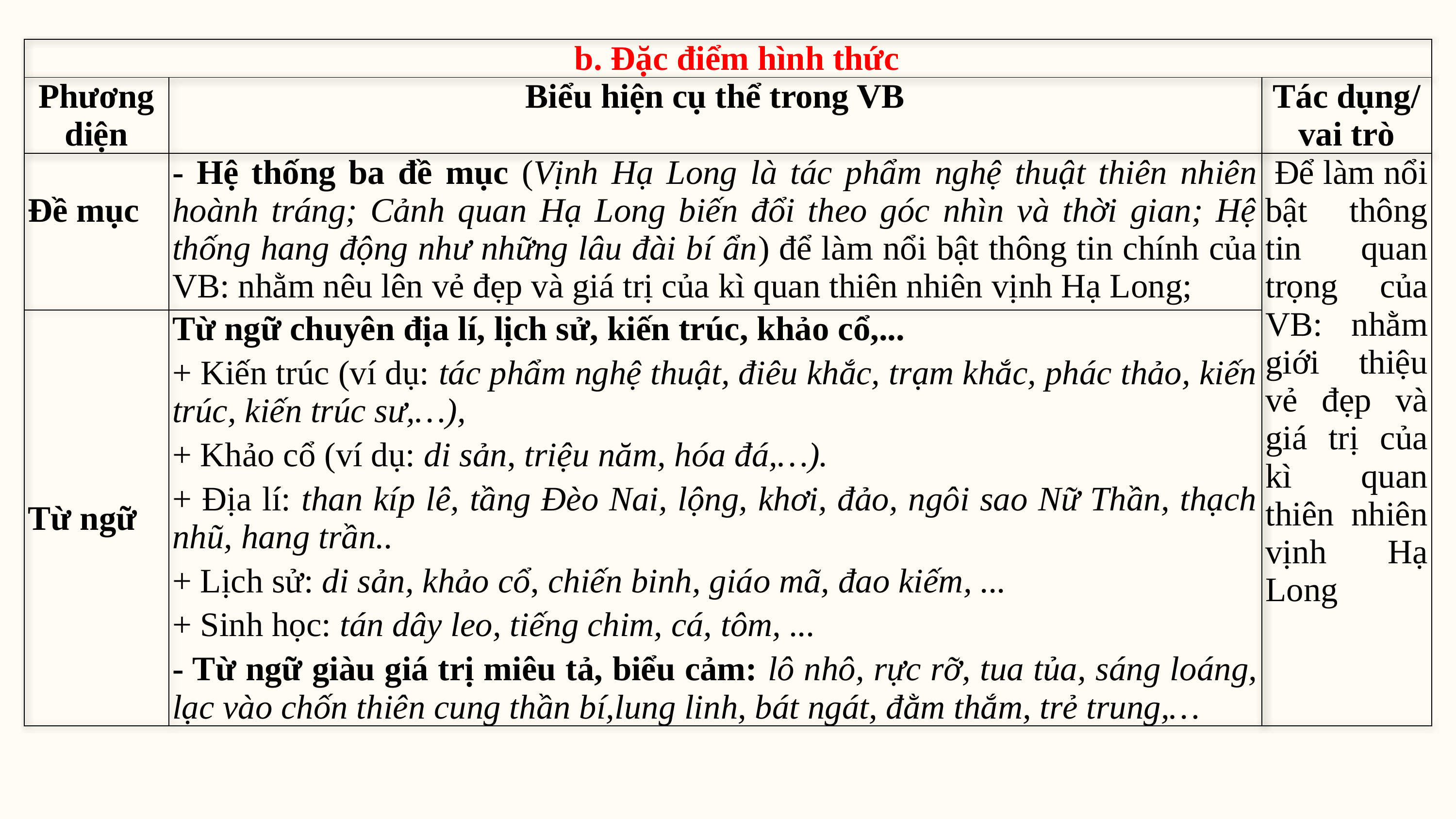

| b. Đặc điểm hình thức |  |  |
| --- | --- | --- |
| Phương diện | Biểu hiện cụ thể trong VB | Tác dụng/ vai trò |
| Đề mục | - Hệ thống ba đề mục (Vịnh Hạ Long là tác phẩm nghệ thuật thiên nhiên hoành tráng; Cảnh quan Hạ Long biến đổi theo góc nhìn và thời gian; Hệ thống hang động như những lâu đài bí ẩn) để làm nổi bật thông tin chính của VB: nhằm nêu lên vẻ đẹp và giá trị của kì quan thiên nhiên vịnh Hạ Long; | Để làm nổi bật thông tin quan trọng của VB: nhằm giới thiệu vẻ đẹp và giá trị của kì quan thiên nhiên vịnh Hạ Long |
| Từ ngữ | Từ ngữ chuyên địa lí, lịch sử, kiến trúc, khảo cổ,... + Kiến trúc (ví dụ: tác phẩm nghệ thuật, điêu khắc, trạm khắc, phác thảo, kiến trúc, kiến trúc sư,…), + Khảo cổ (ví dụ: di sản, triệu năm, hóa đá,…). + Địa lí: than kíp lê, tầng Đèo Nai, lộng, khơi, đảo, ngôi sao Nữ Thần, thạch nhũ, hang trần.. + Lịch sử: di sản, khảo cổ, chiến binh, giáo mã, đao kiếm, ... + Sinh học: tán dây leo, tiếng chim, cá, tôm, ... - Từ ngữ giàu giá trị miêu tả, biểu cảm: lô nhô, rực rỡ, tua tủa, sáng loáng, lạc vào chốn thiên cung thần bí,lung linh, bát ngát, đằm thắm, trẻ trung,… |  |